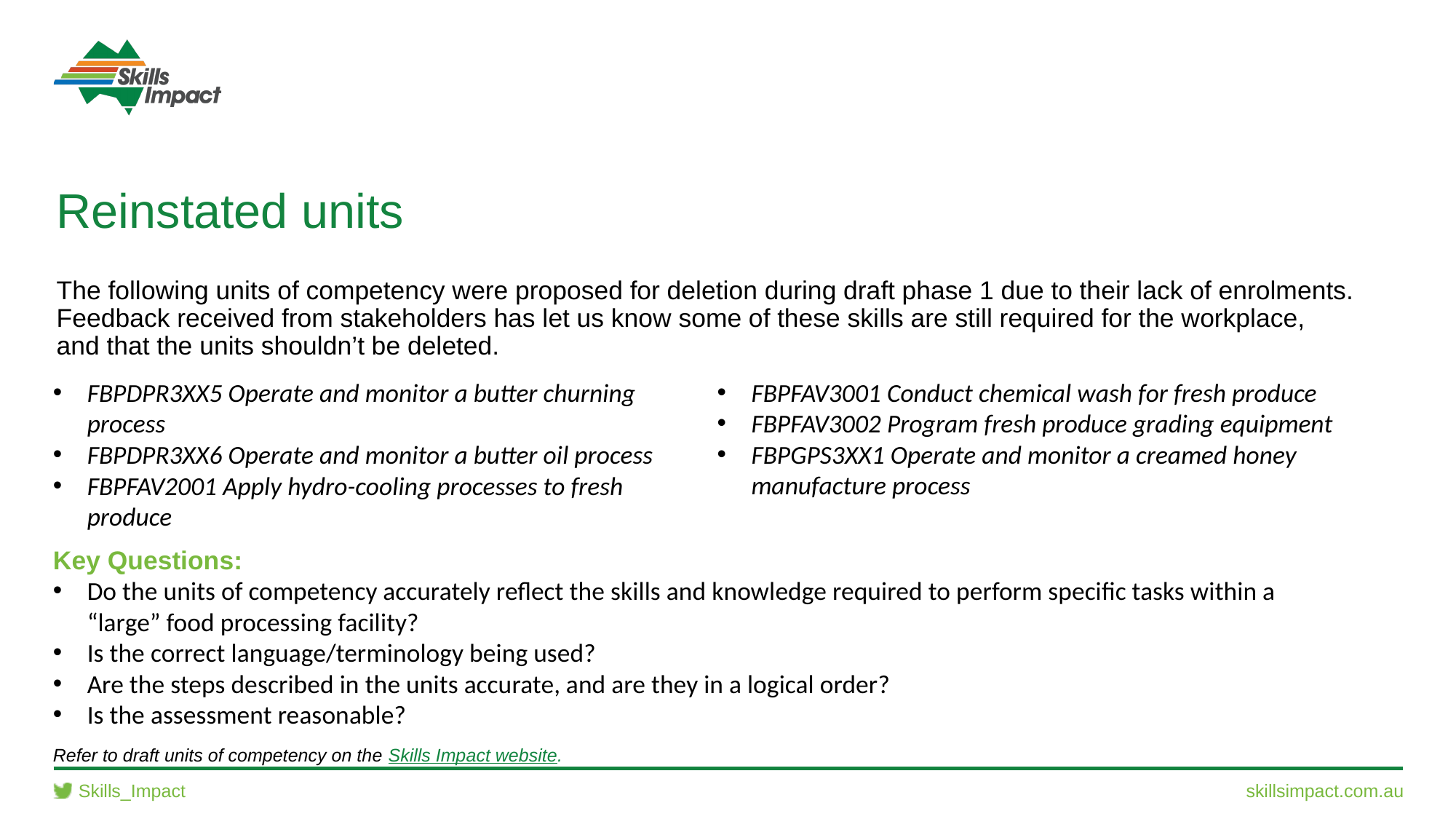

# Reinstated units
The following units of competency were proposed for deletion during draft phase 1 due to their lack of enrolments. Feedback received from stakeholders has let us know some of these skills are still required for the workplace, and that the units shouldn’t be deleted.

FBPFAV3001 Conduct chemical wash for fresh produce
FBPFAV3002 Program fresh produce grading equipment
FBPGPS3XX1 Operate and monitor a creamed honey manufacture process
FBPDPR3XX5 Operate and monitor a butter churning process
FBPDPR3XX6 Operate and monitor a butter oil process
FBPFAV2001 Apply hydro-cooling processes to fresh produce
Key Questions:
Do the units of competency accurately reflect the skills and knowledge required to perform specific tasks within a “large” food processing facility?​
Is the correct language/terminology being used?​
Are the steps described in the units accurate, and are they in a logical order?​
Is the assessment reasonable? ​
Refer to draft units of competency on the Skills Impact website.